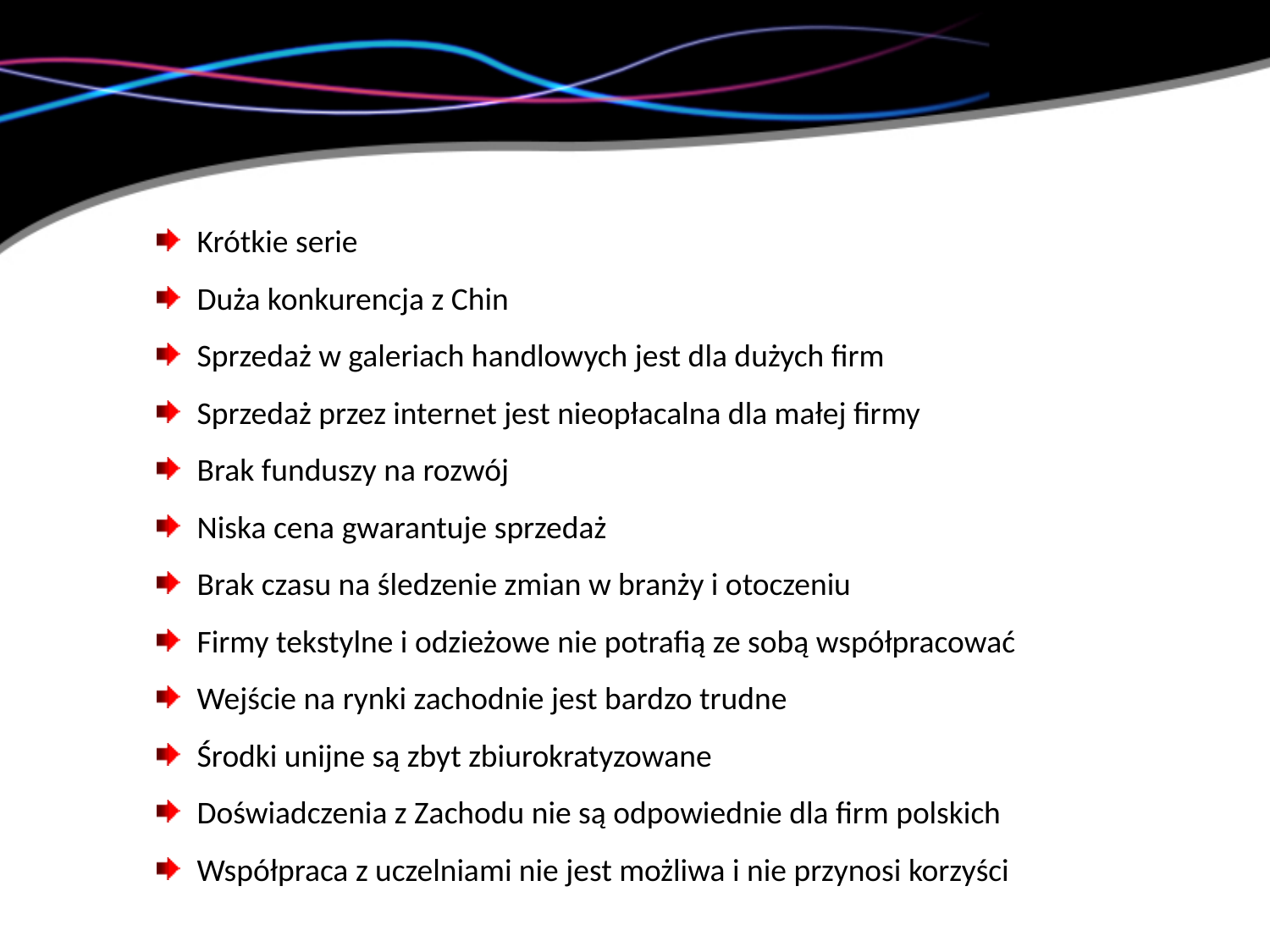

Krótkie serie
Duża konkurencja z Chin
Sprzedaż w galeriach handlowych jest dla dużych firm
Sprzedaż przez internet jest nieopłacalna dla małej firmy
Brak funduszy na rozwój
Niska cena gwarantuje sprzedaż
Brak czasu na śledzenie zmian w branży i otoczeniu
Firmy tekstylne i odzieżowe nie potrafią ze sobą współpracować
Wejście na rynki zachodnie jest bardzo trudne
Środki unijne są zbyt zbiurokratyzowane
Doświadczenia z Zachodu nie są odpowiednie dla firm polskich
Współpraca z uczelniami nie jest możliwa i nie przynosi korzyści